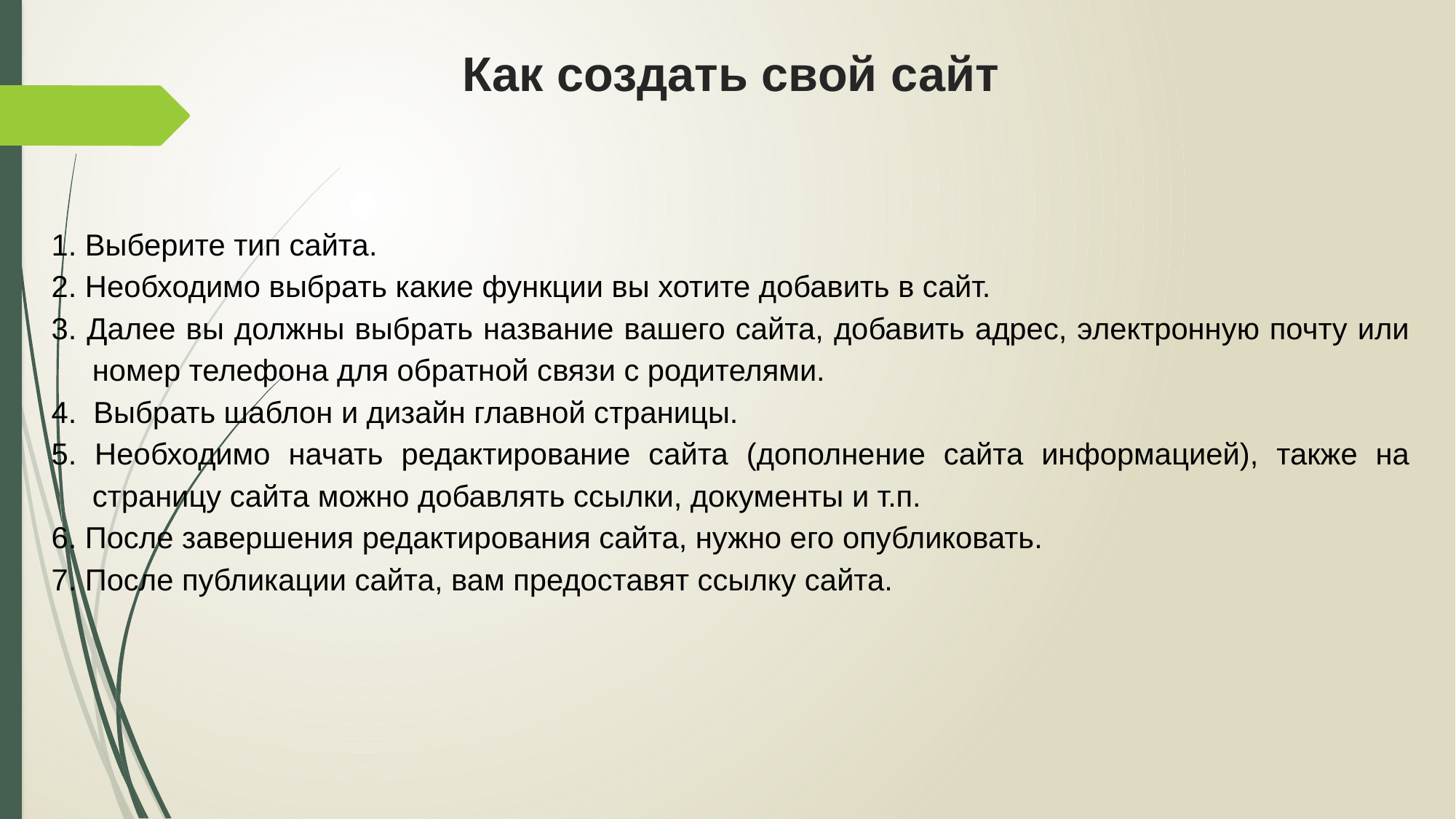

# Как создать свой сайт
1. Выберите тип сайта.
2. Необходимо выбрать какие функции вы хотите добавить в сайт.
3. Далее вы должны выбрать название вашего сайта, добавить адрес, электронную почту или номер телефона для обратной связи с родителями.
4.  Выбрать шаблон и дизайн главной страницы.
5. Необходимо начать редактирование сайта (дополнение сайта информацией), также на страницу сайта можно добавлять ссылки, документы и т.п.
6. После завершения редактирования сайта, нужно его опубликовать.
7. После публикации сайта, вам предоставят ссылку сайта.